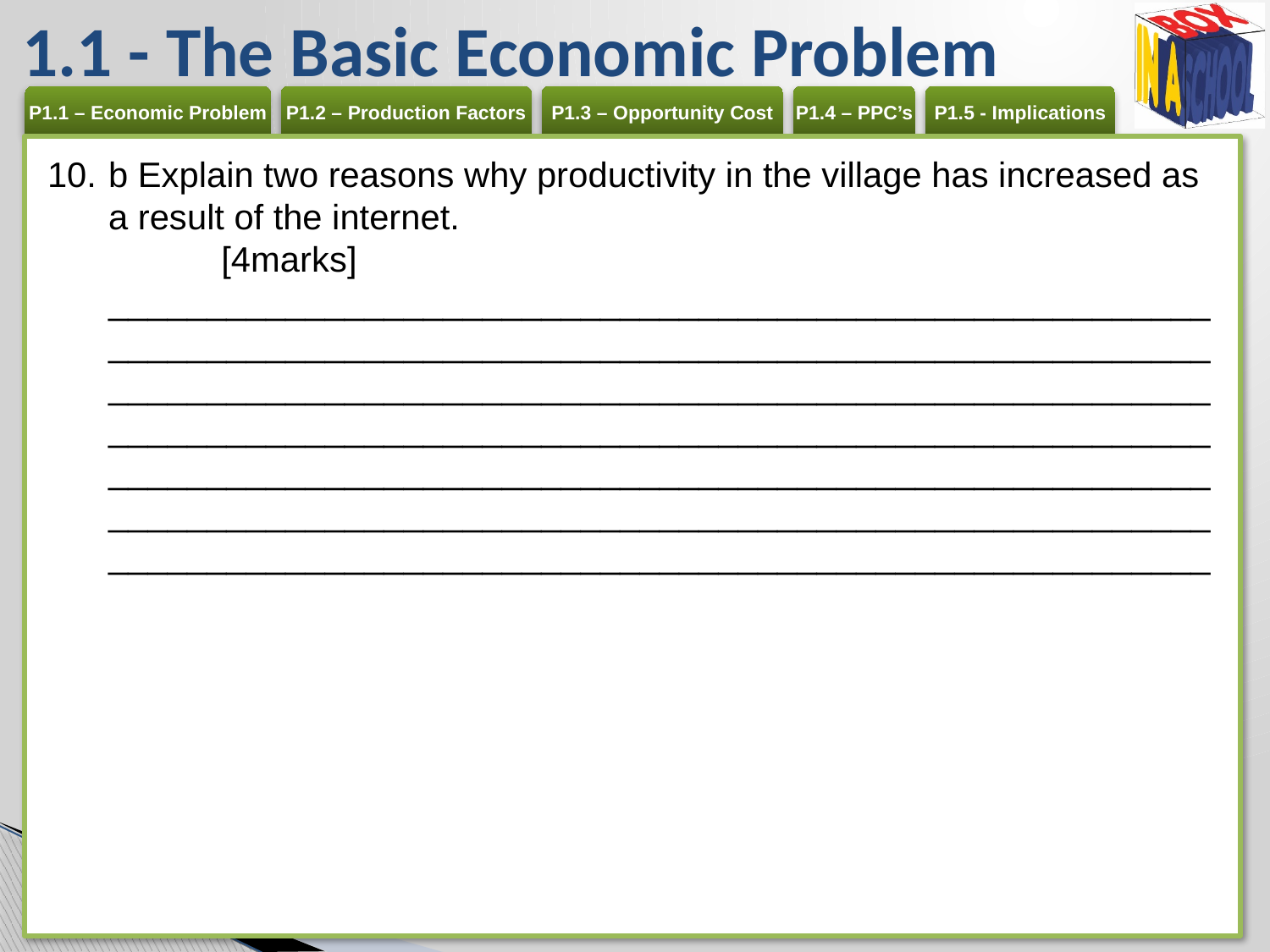

# 1.1 - The Basic Economic Problem
b Explain two reasons why productivity in the village has increased as a result of the internet.	[4marks]
________________________________________________________________________________________________________________________________________________________________________________________________________________________________________________________________________________________________________________________________________________________________________________________________________